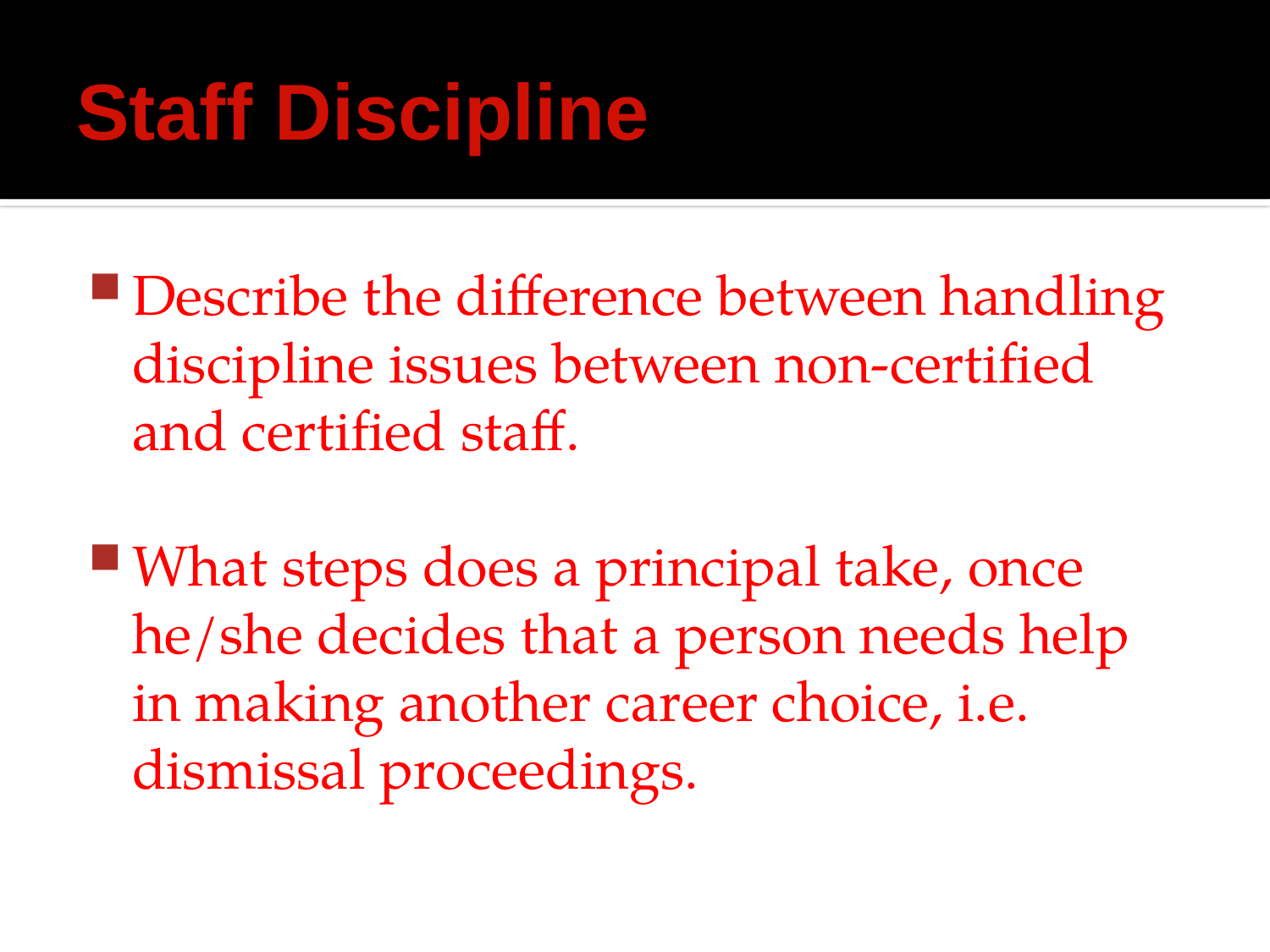

# Staff Discipline
Describe the difference between handling discipline issues between non-certified and certified staff.

What steps does a principal take, once he/she decides that a person needs help in making another career choice, i.e. dismissal proceedings.